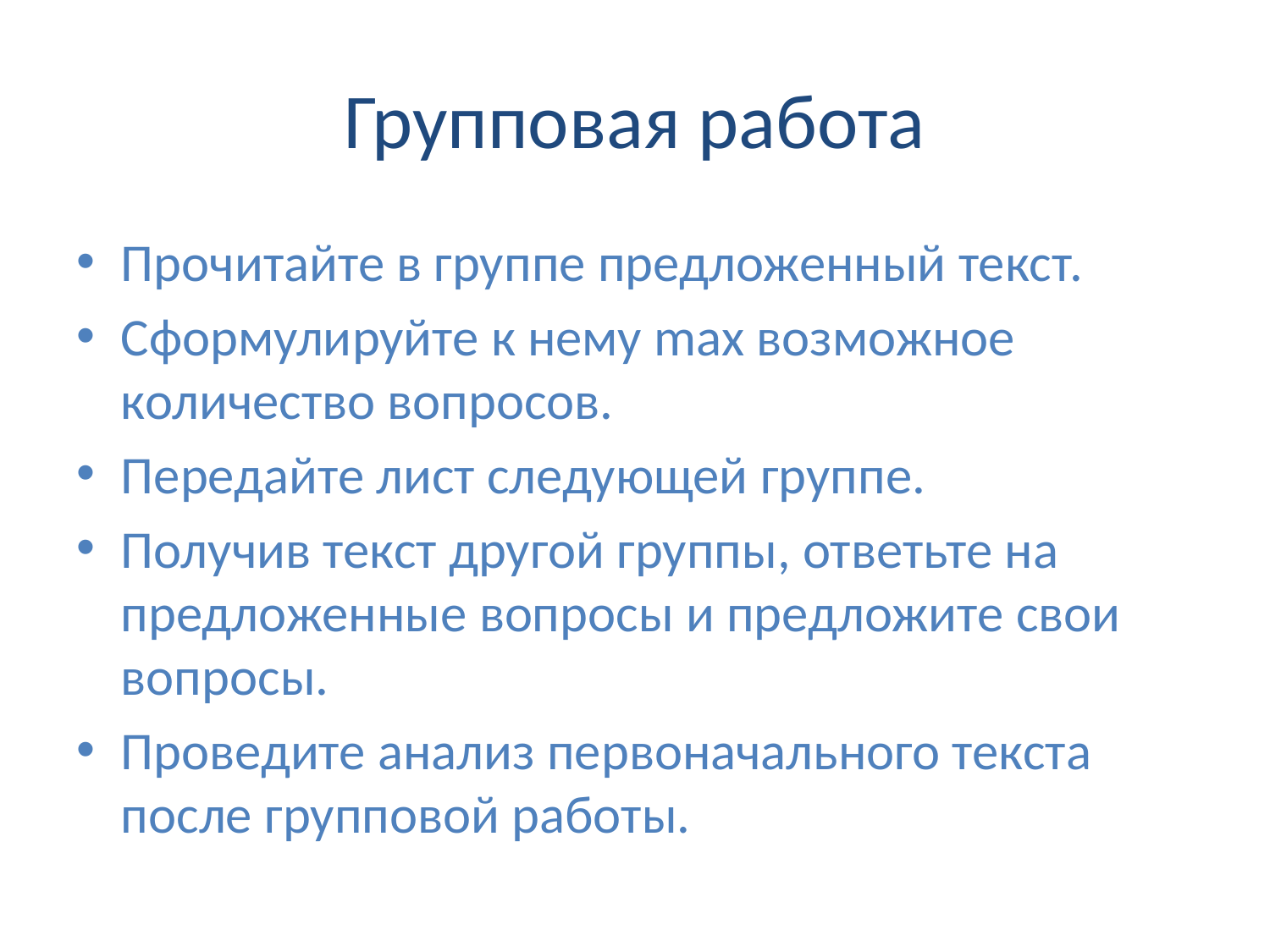

# Групповая работа
Прочитайте в группе предложенный текст.
Сформулируйте к нему max возможное количество вопросов.
Передайте лист следующей группе.
Получив текст другой группы, ответьте на предложенные вопросы и предложите свои вопросы.
Проведите анализ первоначального текста после групповой работы.